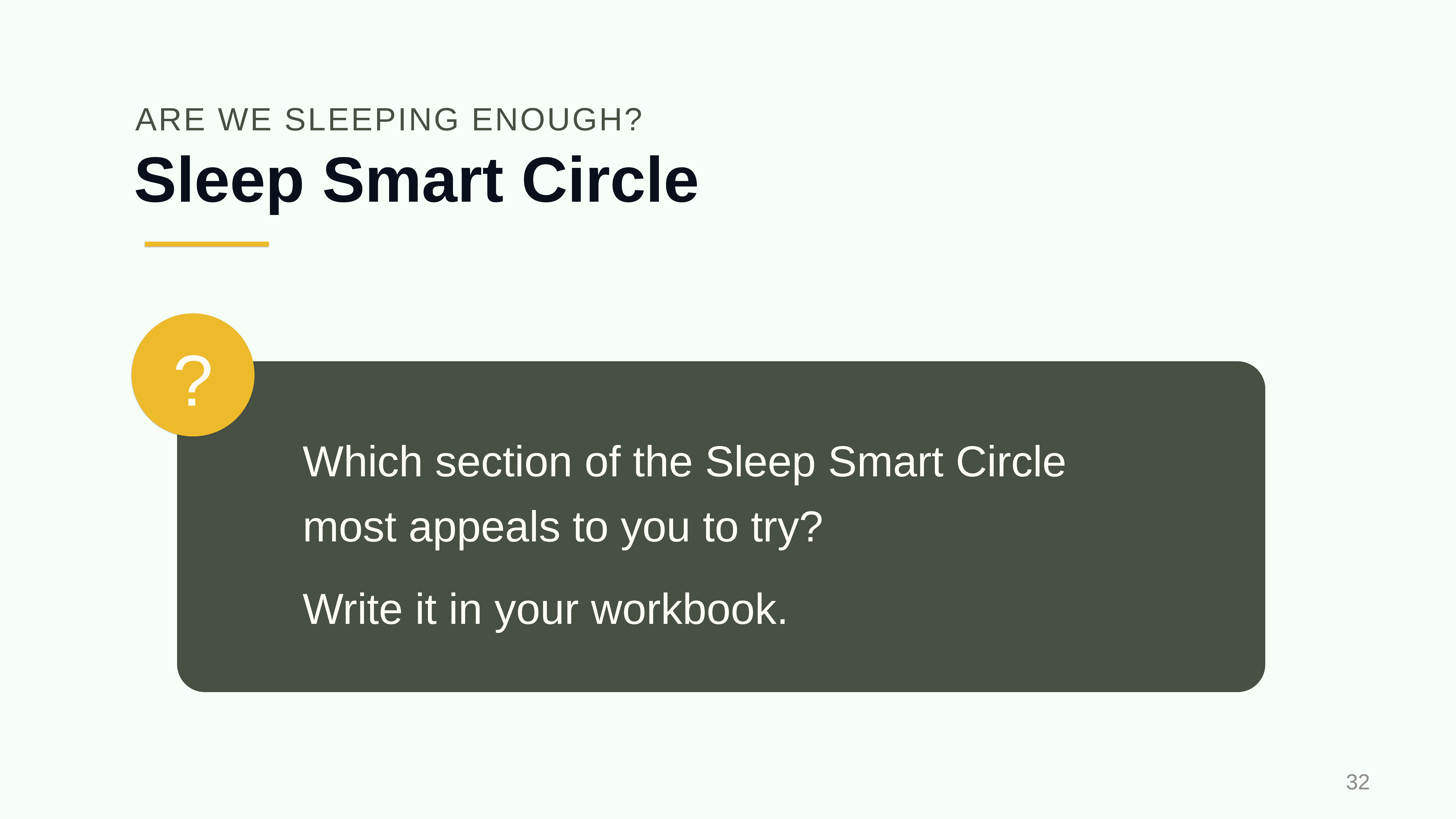

ARE WE SLEEPING ENOUGH?
# Sleep Smart Circle

?

Which section of the Sleep Smart Circle most appeals to you to try?
Write it in your workbook.
32